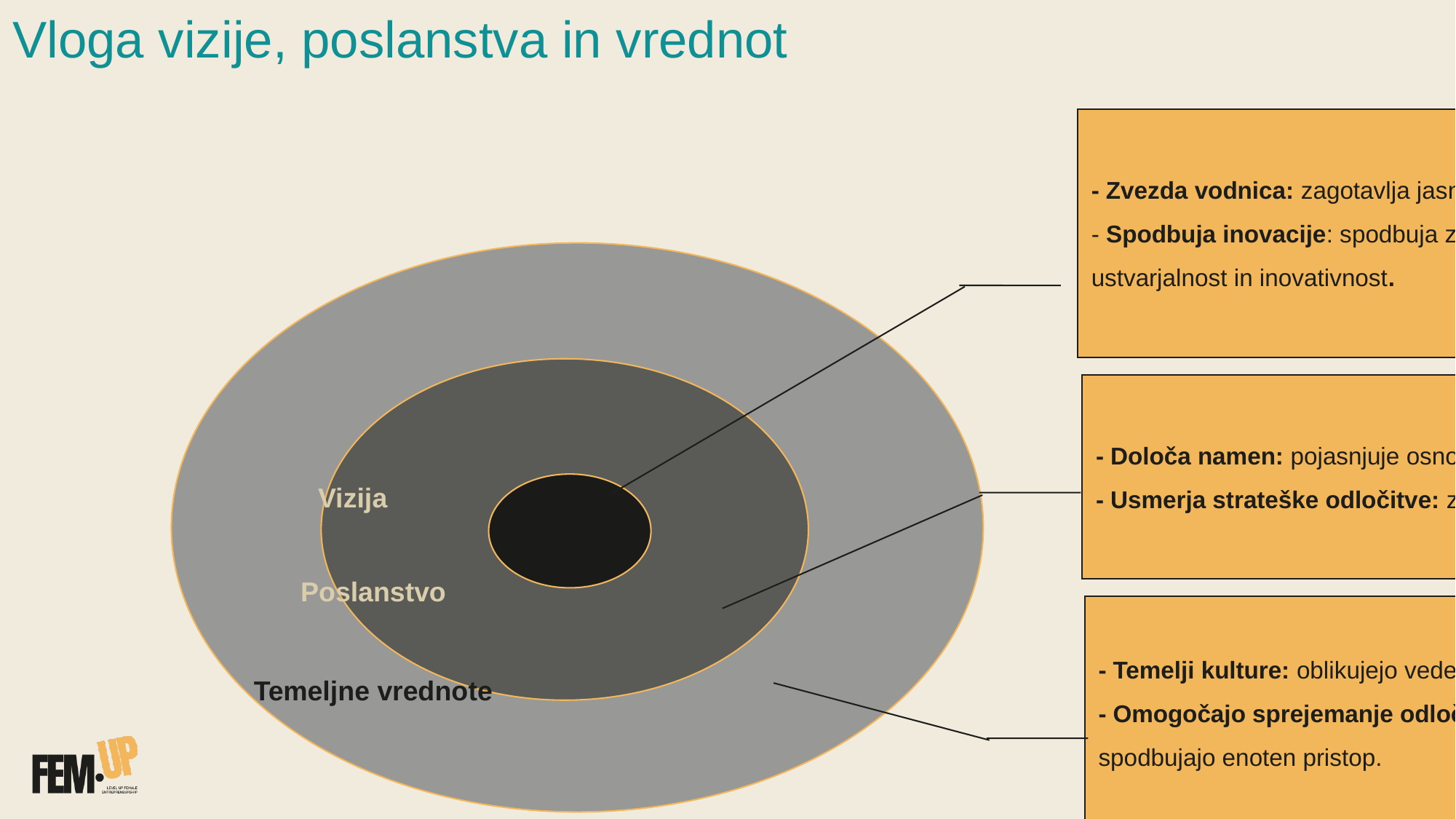

# Vloga vizije, poslanstva in vrednot
- Zvezda vodnica: zagotavlja jasno usmeritev in dolgoročne težnje.
- Spodbuja inovacije: spodbuja zaposlene, da se uskladijo s prihodnjimi cilji podjetja ter spodbuja ustvarjalnost in inovativnost.
- Določa namen: pojasnjuje osnovni namen podjetja in edinstveno ponujeno vrednost.
- Usmerja strateške odločitve: zagotavlja, da so vse dejavnosti usklajene z namenom in cilji podjetja.
- Temelji kulture: oblikujejo vedenje, norme in kulturo podjetja.
- Omogočajo sprejemanje odločitev: delujejo kot kompas za zaposlene, usmerjajo dejanja in spodbujajo enoten pristop.
Vizija
Poslanstvo
Temeljne vrednote